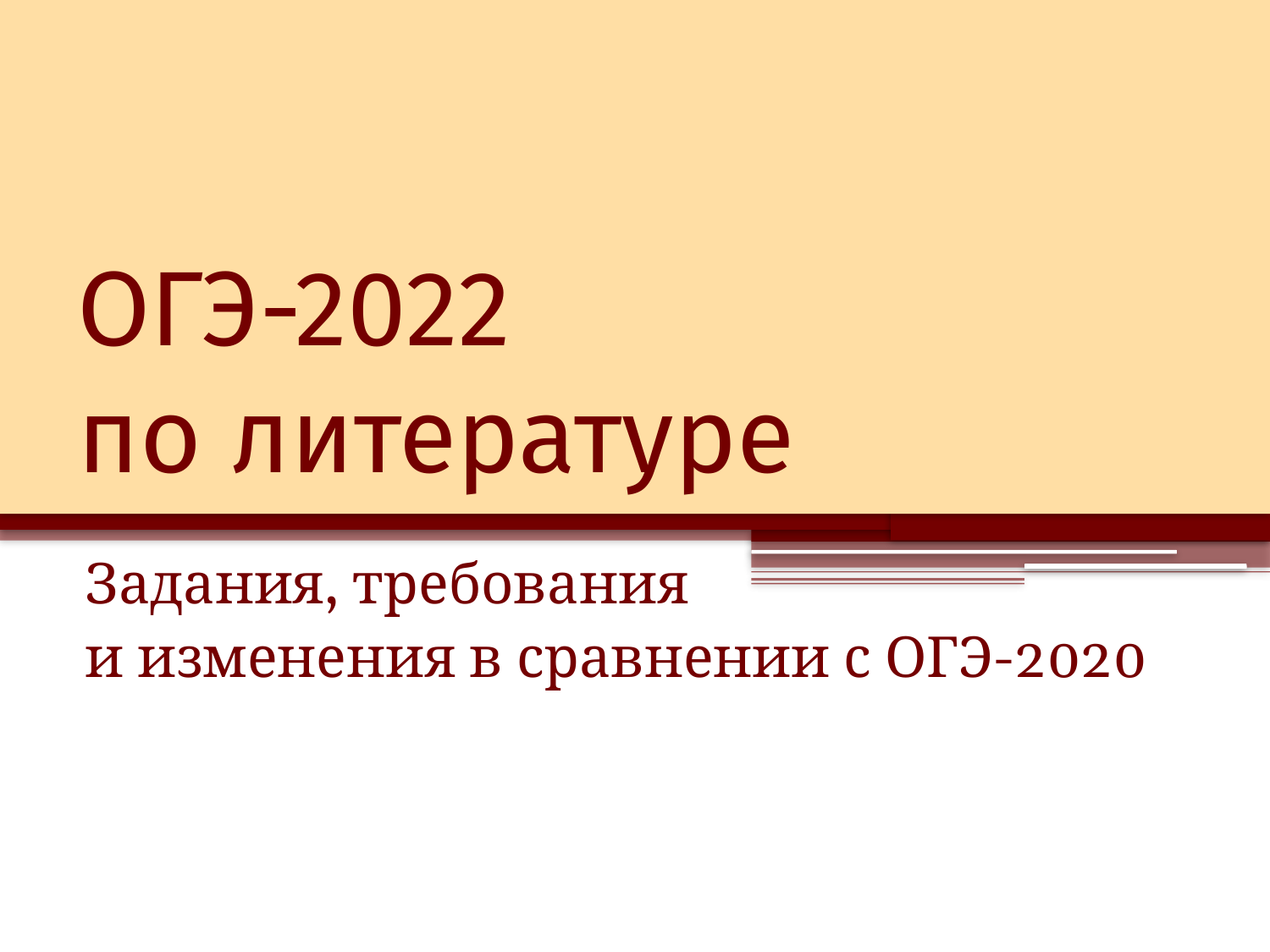

# ОГЭ-2022 по литературе
Задания, требования
и изменения в сравнении с ОГЭ-2020